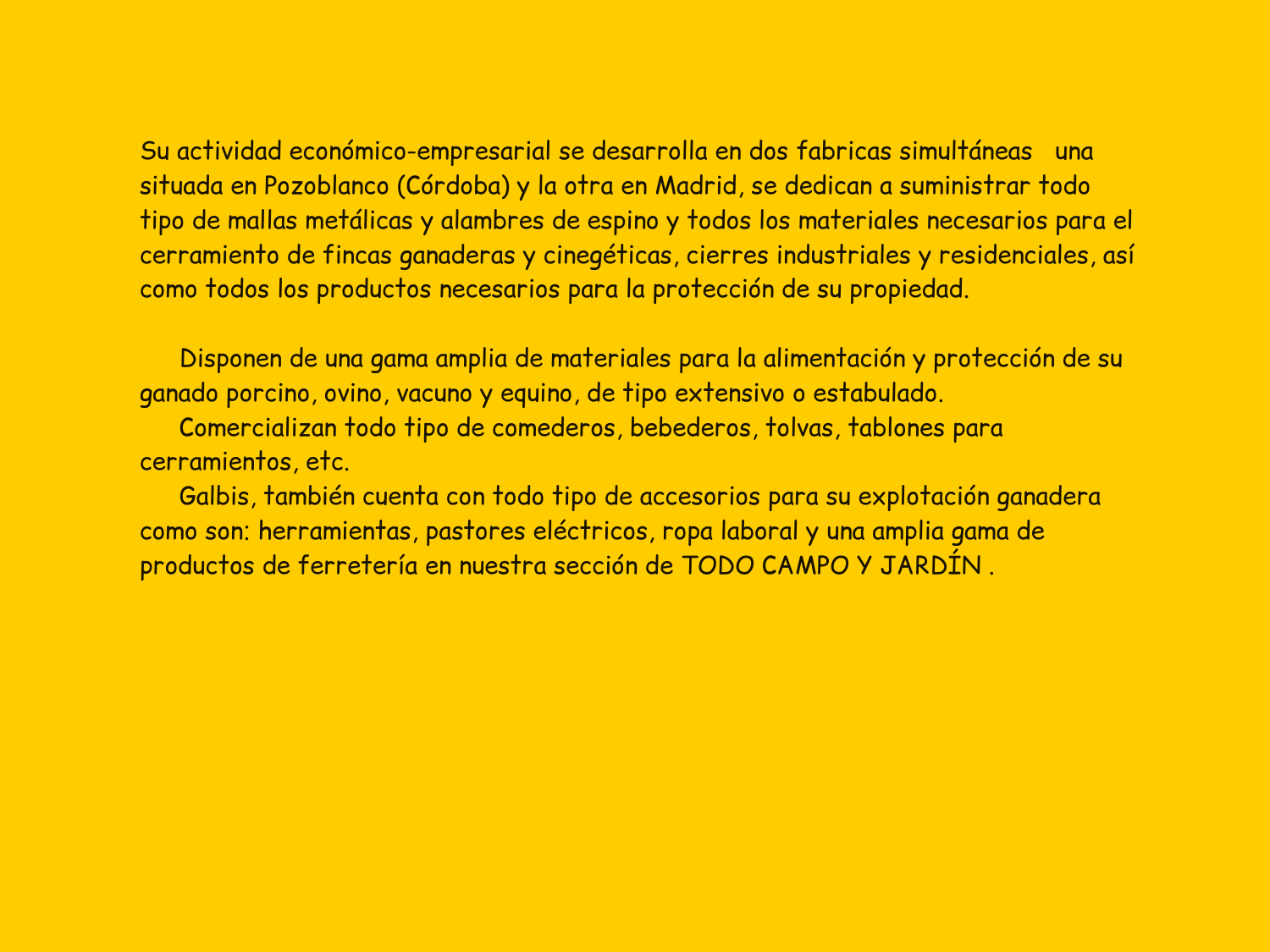

Su actividad económico-empresarial se desarrolla en dos fabricas simultáneas   una
situada en Pozoblanco (Córdoba) y la otra en Madrid, se dedican a suministrar todo
tipo de mallas metálicas y alambres de espino y todos los materiales necesarios para el
cerramiento de fincas ganaderas y cinegéticas, cierres industriales y residenciales, así
como todos los productos necesarios para la protección de su propiedad.

	Disponen de una gama amplia de materiales para la alimentación y protección de su
ganado porcino, ovino, vacuno y equino, de tipo extensivo o estabulado.
	Comercializan todo tipo de comederos, bebederos, tolvas, tablones para
cerramientos, etc.
	Galbis, también cuenta con todo tipo de accesorios para su explotación ganadera
como son: herramientas, pastores eléctricos, ropa laboral y una amplia gama de
productos de ferretería en nuestra sección de TODO CAMPO Y JARDÍN .